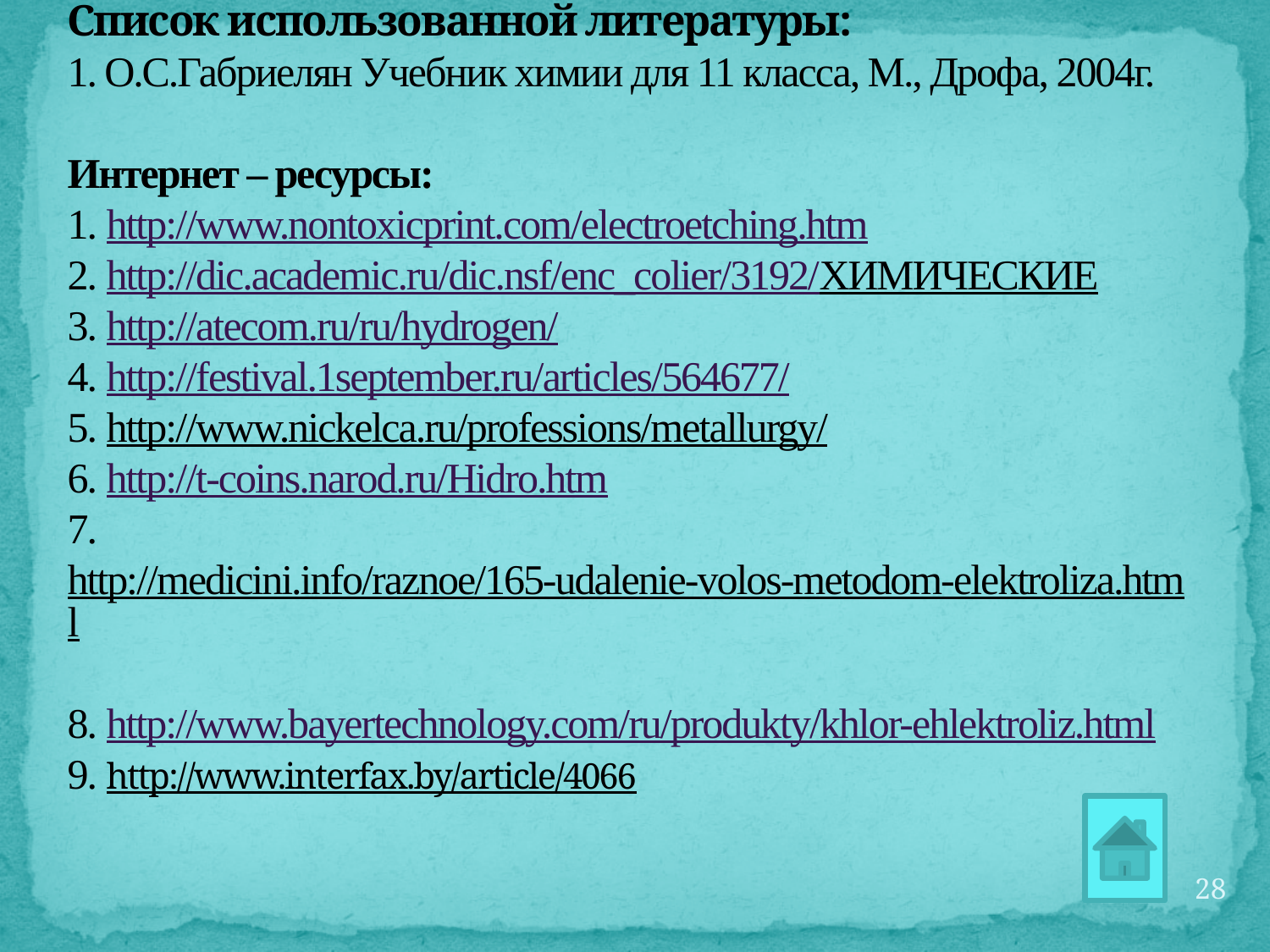

# Список использованной литературы: 1. О.С.Габриелян Учебник химии для 11 класса, М., Дрофа, 2004г. Интернет – ресурсы: 1. http://www.nontoxicprint.com/electroetching.htm 2. http://dic.academic.ru/dic.nsf/enc_colier/3192/ХИМИЧЕСКИЕ 3. http://atecom.ru/ru/hydrogen/ 4. http://festival.1september.ru/articles/564677/ 5. http://www.nickelca.ru/professions/metallurgy/ 6. http://t-coins.narod.ru/Hidro.htm 7. http://medicini.info/raznoe/165-udalenie-volos-metodom-elektroliza.html 8. http://www.bayertechnology.com/ru/produkty/khlor-ehlektroliz.html 9. http://www.interfax.by/article/4066

28